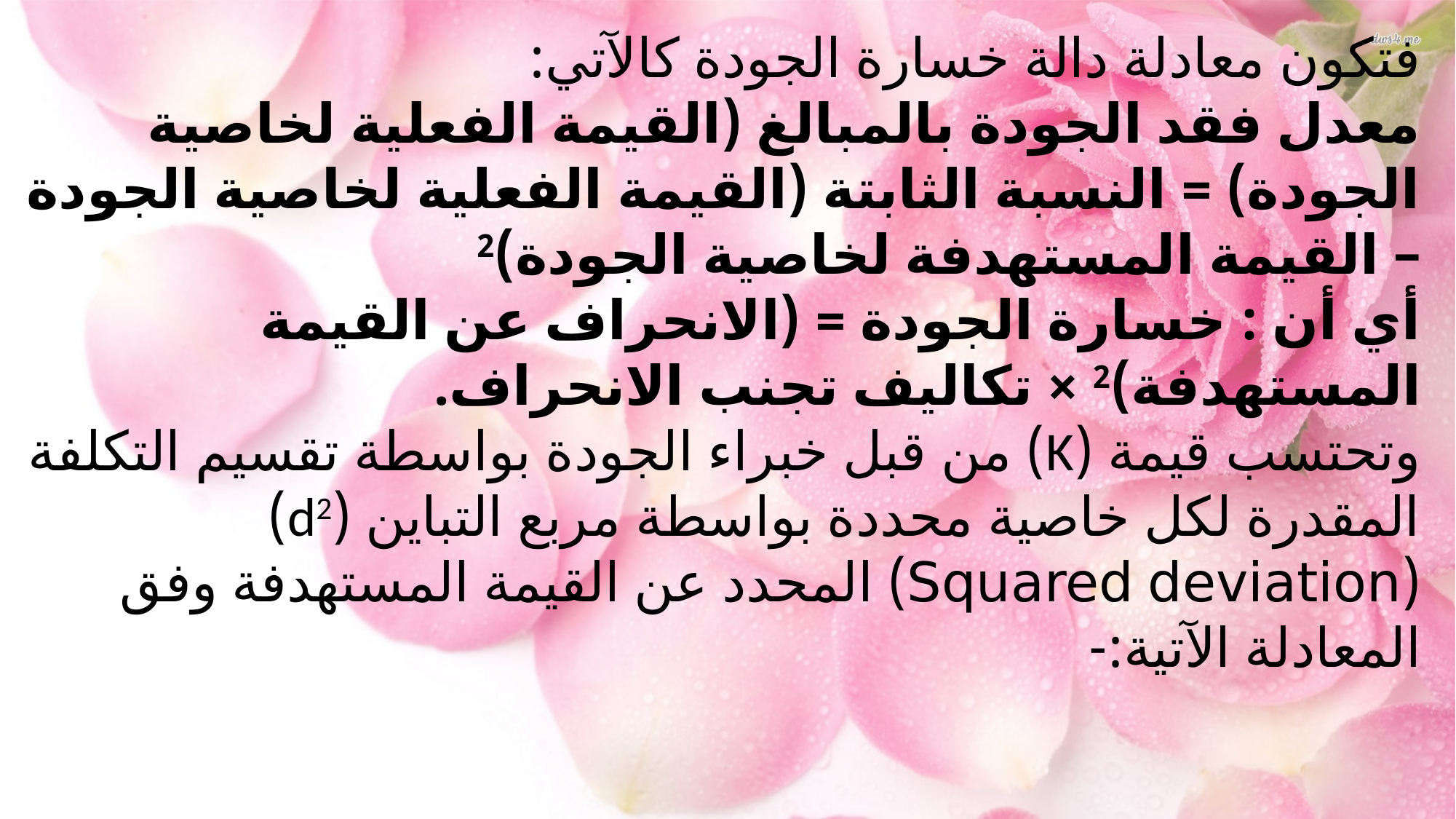

فتكون معادلة دالة خسارة الجودة كالآتي:
معدل فقد الجودة بالمبالغ (القيمة الفعلية لخاصية الجودة) = النسبة الثابتة (القيمة الفعلية لخاصية الجودة – القيمة المستهدفة لخاصية الجودة)2
أي أن : خسارة الجودة = (الانحراف عن القيمة المستهدفة)2 × تكاليف تجنب الانحراف.
وتحتسب قيمة (K) من قبل خبراء الجودة بواسطة تقسيم التكلفة المقدرة لكل خاصية محددة بواسطة مربع التباين (d2) (Squared deviation) المحدد عن القيمة المستهدفة وفق المعادلة الآتية:-